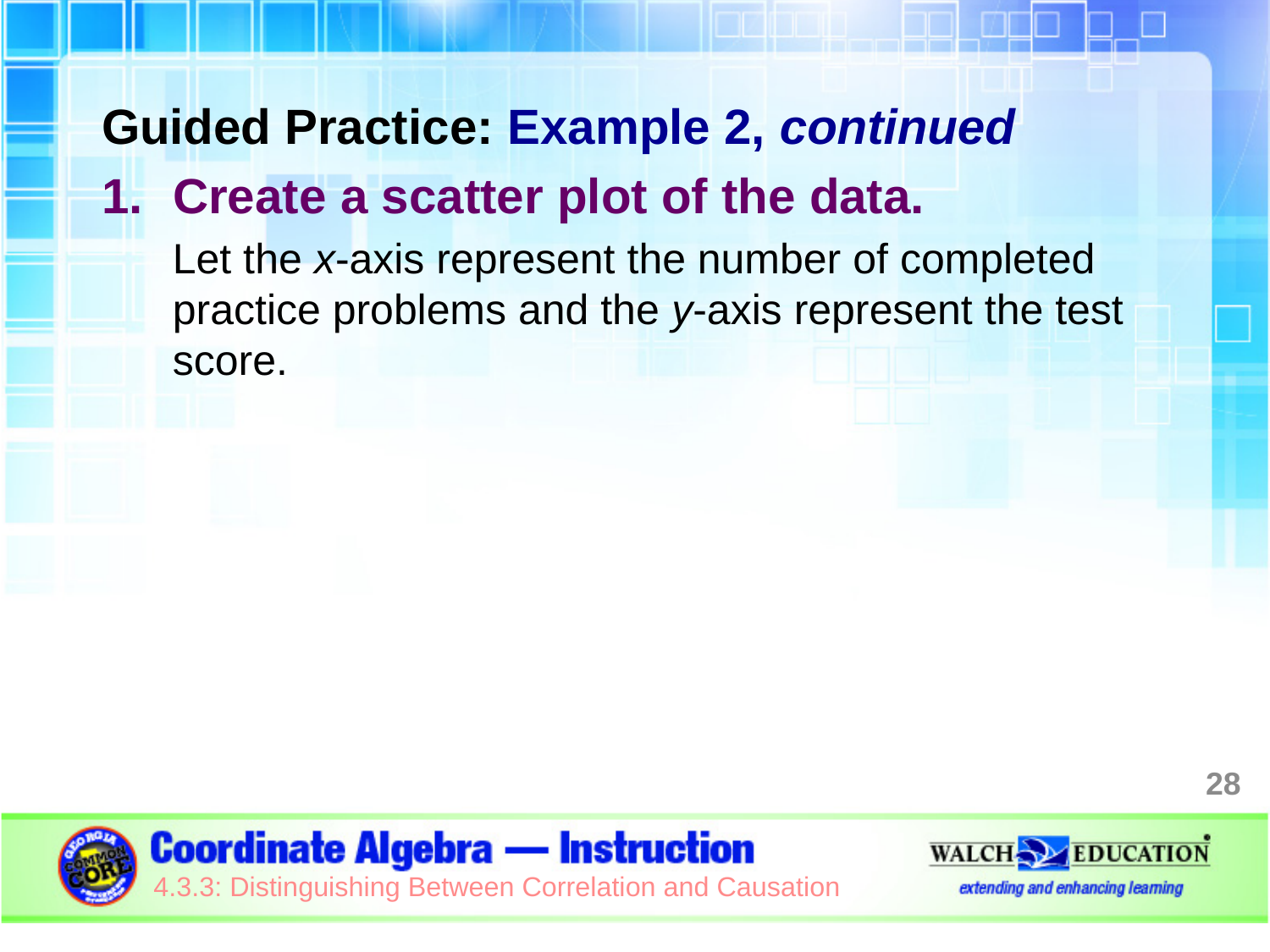

Guided Practice: Example 2, continued
Create a scatter plot of the data.
Let the x-axis represent the number of completed practice problems and the y-axis represent the test score.

28
4.3.3: Distinguishing Between Correlation and Causation